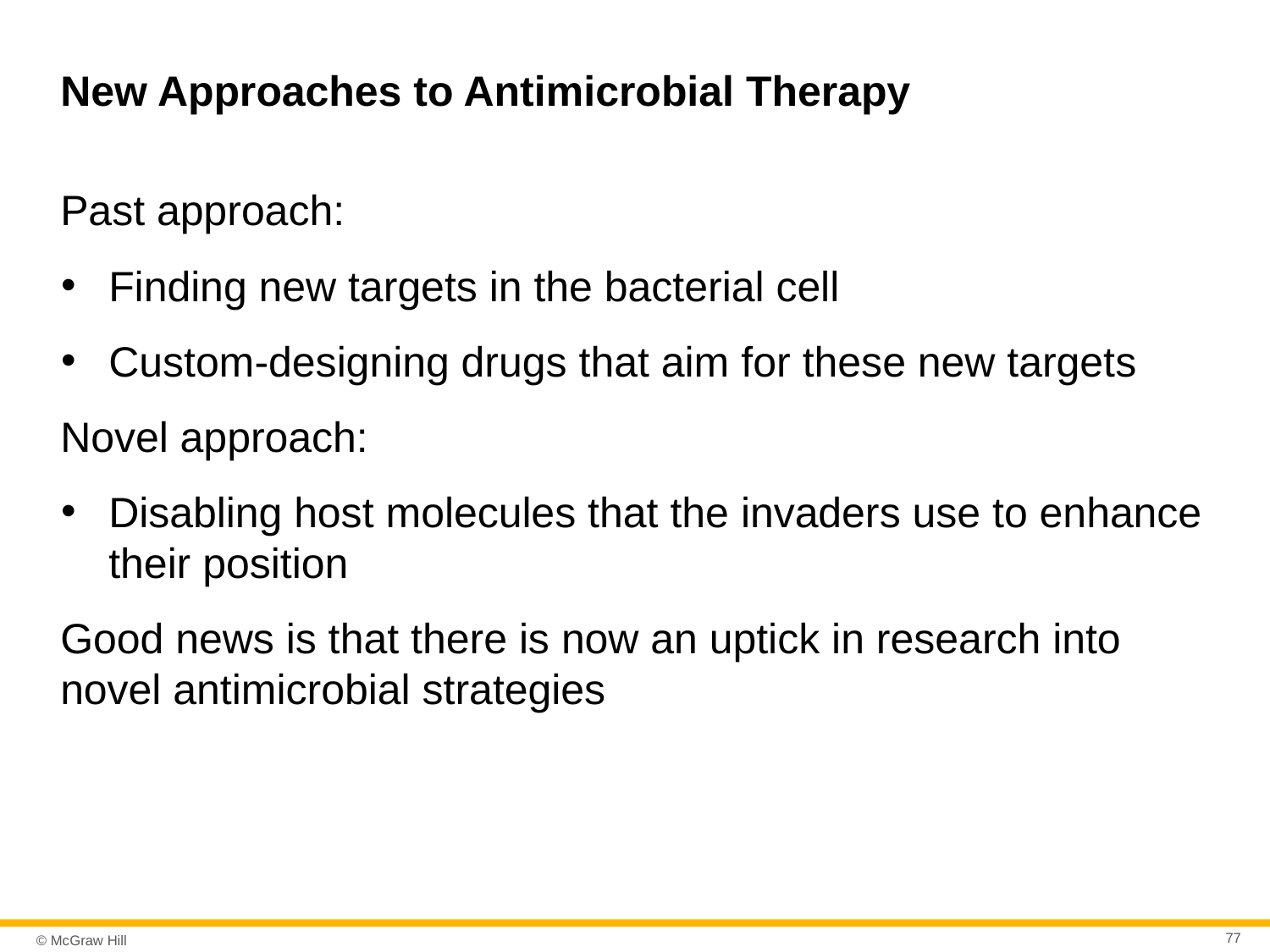

# New Approaches to Antimicrobial Therapy
Past approach:
Finding new targets in the bacterial cell
Custom-designing drugs that aim for these new targets
Novel approach:
Disabling host molecules that the invaders use to enhance their position
Good news is that there is now an uptick in research into novel antimicrobial strategies